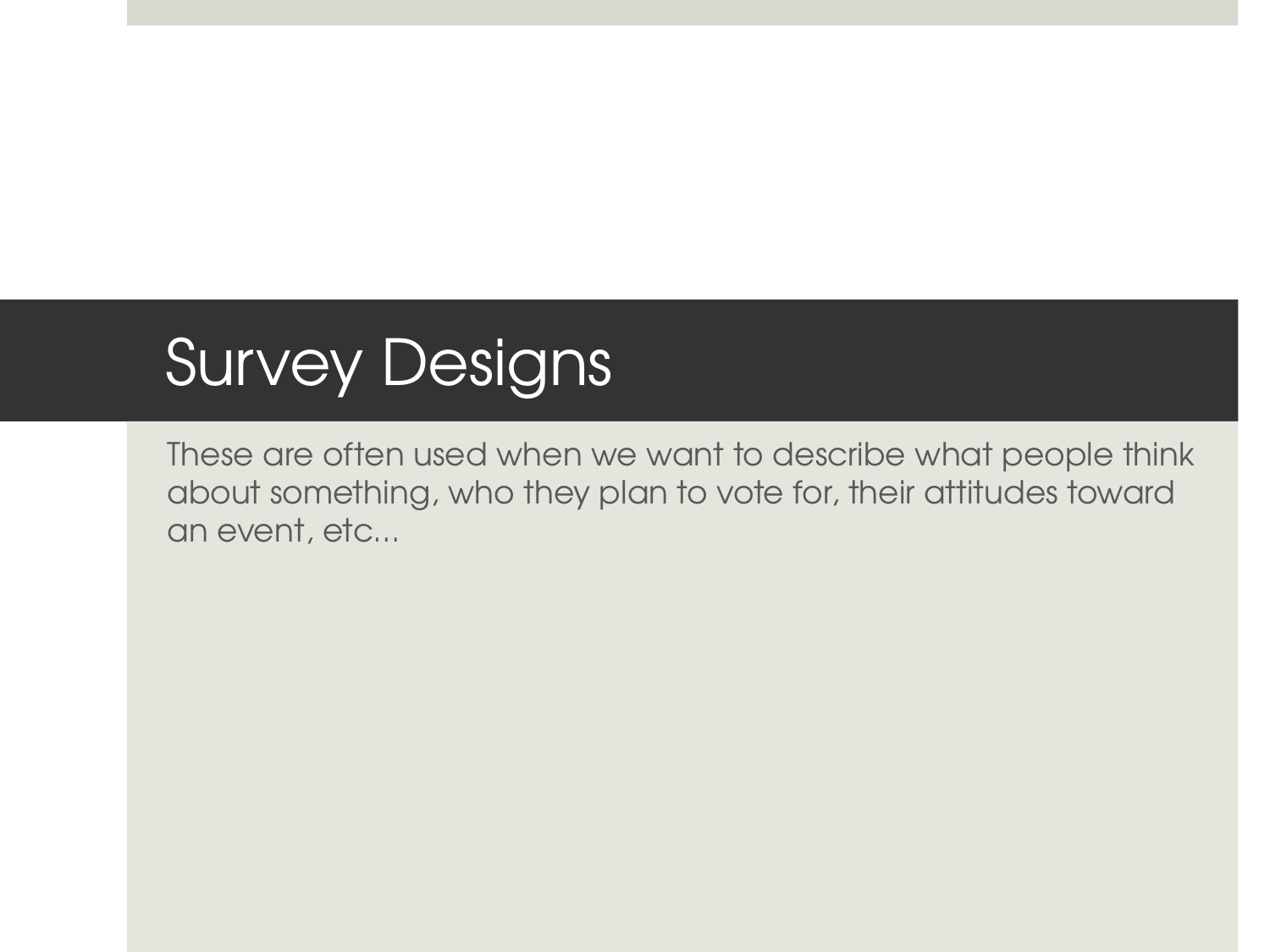

# Survey Designs
These are often used when we want to describe what people think about something, who they plan to vote for, their attitudes toward an event, etc…